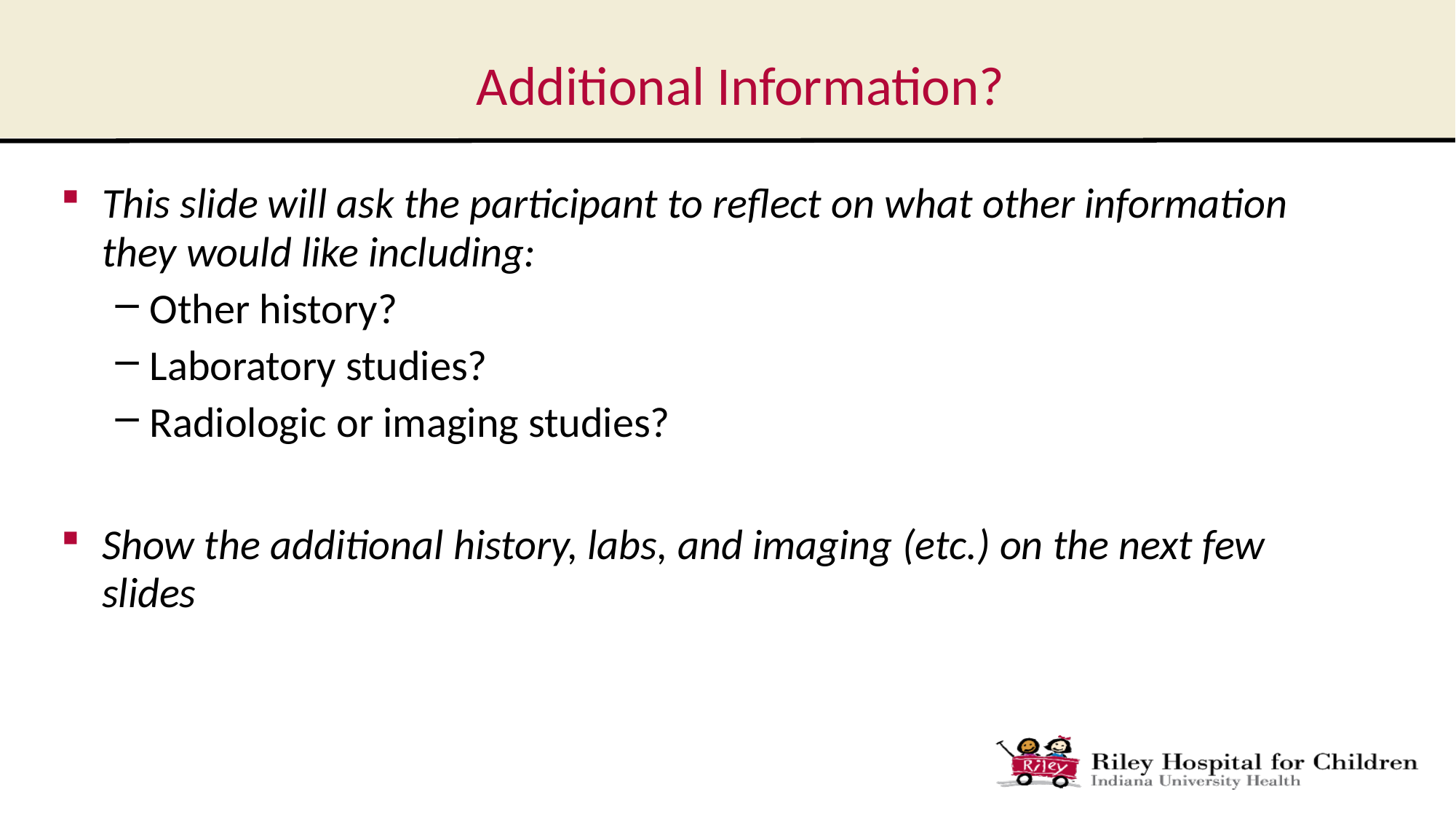

# Additional Information?
This slide will ask the participant to reflect on what other information they would like including:
Other history?
Laboratory studies?
Radiologic or imaging studies?

Show the additional history, labs, and imaging (etc.) on the next few slides